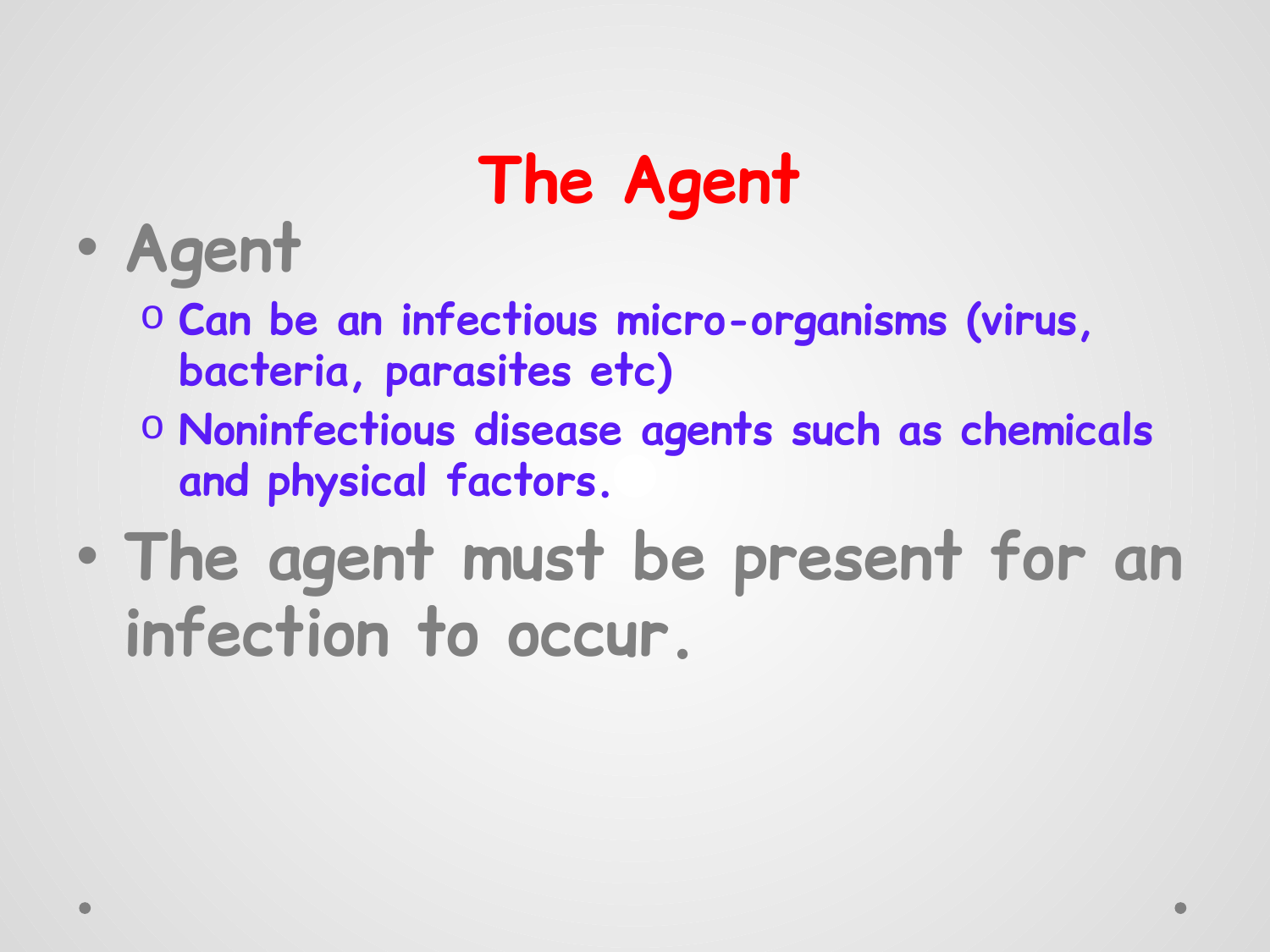

# The Agent
Agent
Can be an infectious micro-organisms (virus, bacteria, parasites etc)
Noninfectious disease agents such as chemicals and physical factors.
The agent must be present for an infection to occur.